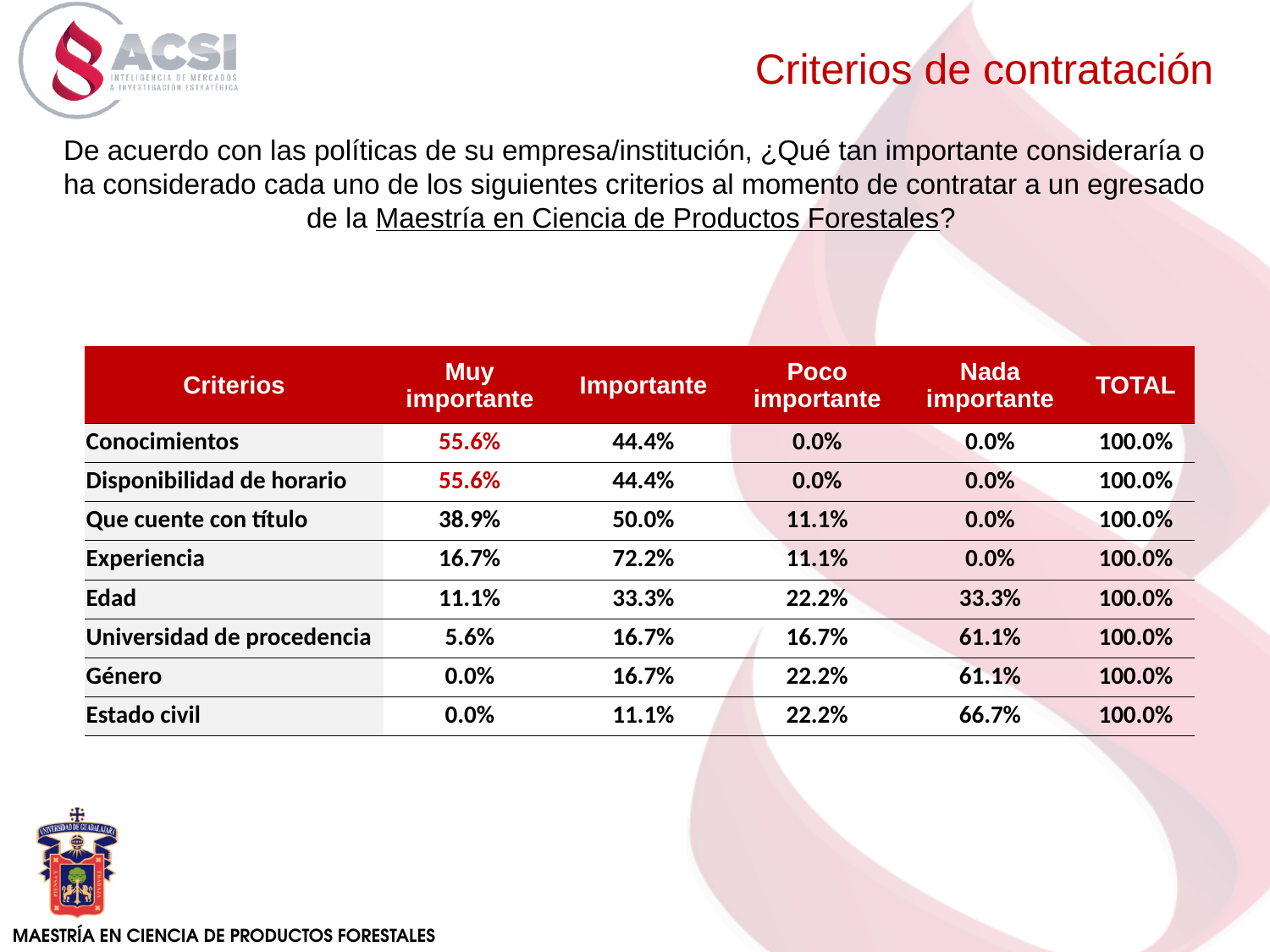

Criterios de contratación
De acuerdo con las políticas de su empresa/institución, ¿Qué tan importante consideraría o ha considerado cada uno de los siguientes criterios al momento de contratar a un egresado de la Maestría en Ciencia de Productos Forestales?
| Criterios | Muy importante | Importante | Poco importante | Nada importante | TOTAL |
| --- | --- | --- | --- | --- | --- |
| Conocimientos | 55.6% | 44.4% | 0.0% | 0.0% | 100.0% |
| Disponibilidad de horario | 55.6% | 44.4% | 0.0% | 0.0% | 100.0% |
| Que cuente con título | 38.9% | 50.0% | 11.1% | 0.0% | 100.0% |
| Experiencia | 16.7% | 72.2% | 11.1% | 0.0% | 100.0% |
| Edad | 11.1% | 33.3% | 22.2% | 33.3% | 100.0% |
| Universidad de procedencia | 5.6% | 16.7% | 16.7% | 61.1% | 100.0% |
| Género | 0.0% | 16.7% | 22.2% | 61.1% | 100.0% |
| Estado civil | 0.0% | 11.1% | 22.2% | 66.7% | 100.0% |